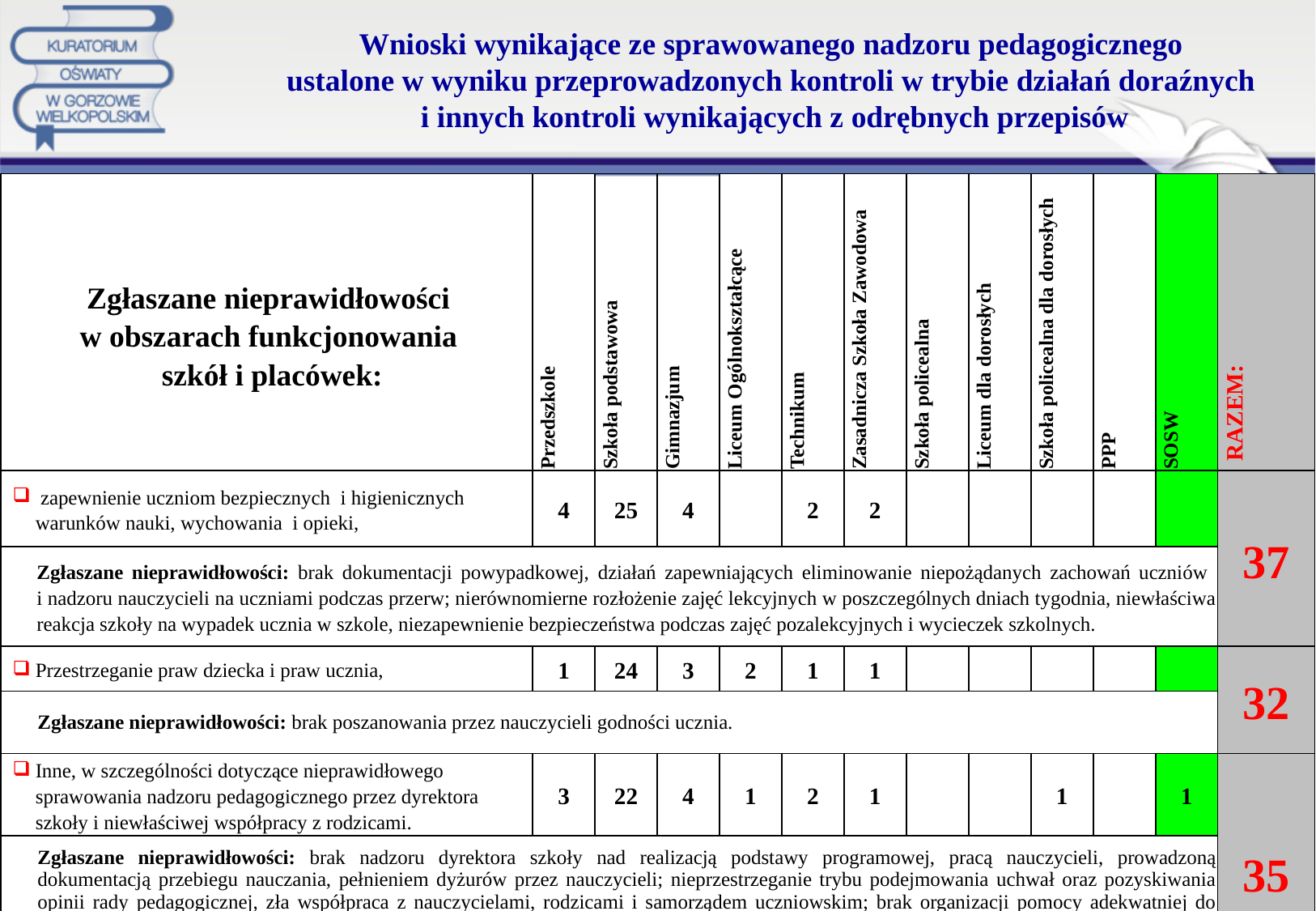

# Wnioski wynikające ze sprawowanego nadzoru pedagogicznego ustalone w wyniku przeprowadzonych kontroli w trybie działań doraźnych i innych kontroli wynikających z odrębnych przepisów
|  | Przedszkole | Szkoła podstawowa | Gimnazjum | Liceum Ogólnokształcące | Technikum | Zasadnicza Szkoła Zawodowa | Szkoła policealna | Liceum dla dorosłych | Szkoła policealna dla dorosłych | PPP | SOSW | RAZEM: |
| --- | --- | --- | --- | --- | --- | --- | --- | --- | --- | --- | --- | --- |
| Zgłaszane nieprawidłowości w obszarach funkcjonowania szkół i placówek: |  |  |  |  |  |  |  |  |  |  |  |  |
| zapewnienie uczniom bezpiecznych i higienicznych warunków nauki, wychowania i opieki, | 4 | 25 | 4 |  | 2 | 2 |  |  |  |  |  | 37 |
| Zgłaszane nieprawidłowości: brak dokumentacji powypadkowej, działań zapewniających eliminowanie niepożądanych zachowań uczniów i nadzoru nauczycieli na uczniami podczas przerw; nierównomierne rozłożenie zajęć lekcyjnych w poszczególnych dniach tygodnia, niewłaściwa reakcja szkoły na wypadek ucznia w szkole, niezapewnienie bezpieczeństwa podczas zajęć pozalekcyjnych i wycieczek szkolnych. |  |  |  |  |  |  |  |  |  |  |  |  |
| Przestrzeganie praw dziecka i praw ucznia, | 1 | 24 | 3 | 2 | 1 | 1 |  |  |  |  |  | 32 |
| Zgłaszane nieprawidłowości: brak poszanowania przez nauczycieli godności ucznia. |  |  |  |  |  |  |  |  |  |  |  |  |
| Inne, w szczególności dotyczące nieprawidłowego sprawowania nadzoru pedagogicznego przez dyrektora szkoły i niewłaściwej współpracy z rodzicami. | 3 | 22 | 4 | 1 | 2 | 1 |  |  | 1 |  | 1 | 35 |
| Zgłaszane nieprawidłowości: brak nadzoru dyrektora szkoły nad realizacją podstawy programowej, pracą nauczycieli, prowadzoną dokumentacją przebiegu nauczania, pełnieniem dyżurów przez nauczycieli; nieprzestrzeganie trybu podejmowania uchwał oraz pozyskiwania opinii rady pedagogicznej, zła współpraca z nauczycielami, rodzicami i samorządem uczniowskim; brak organizacji pomocy adekwatniej do rozpoznanych potrzeb ucznia we współpracy z rodzicami i poradnią psychologiczno-pedagogiczną; brak zajęć rewalidacyjnych i specjalistycznych, działań wspierających rodziców i nauczycieli, dokumentowania udzielanej pomocy; nieprawidłowa organizacja nauczania indywidualnego. |  |  |  |  |  |  |  |  |  |  |  |  |

2017-08-28
20